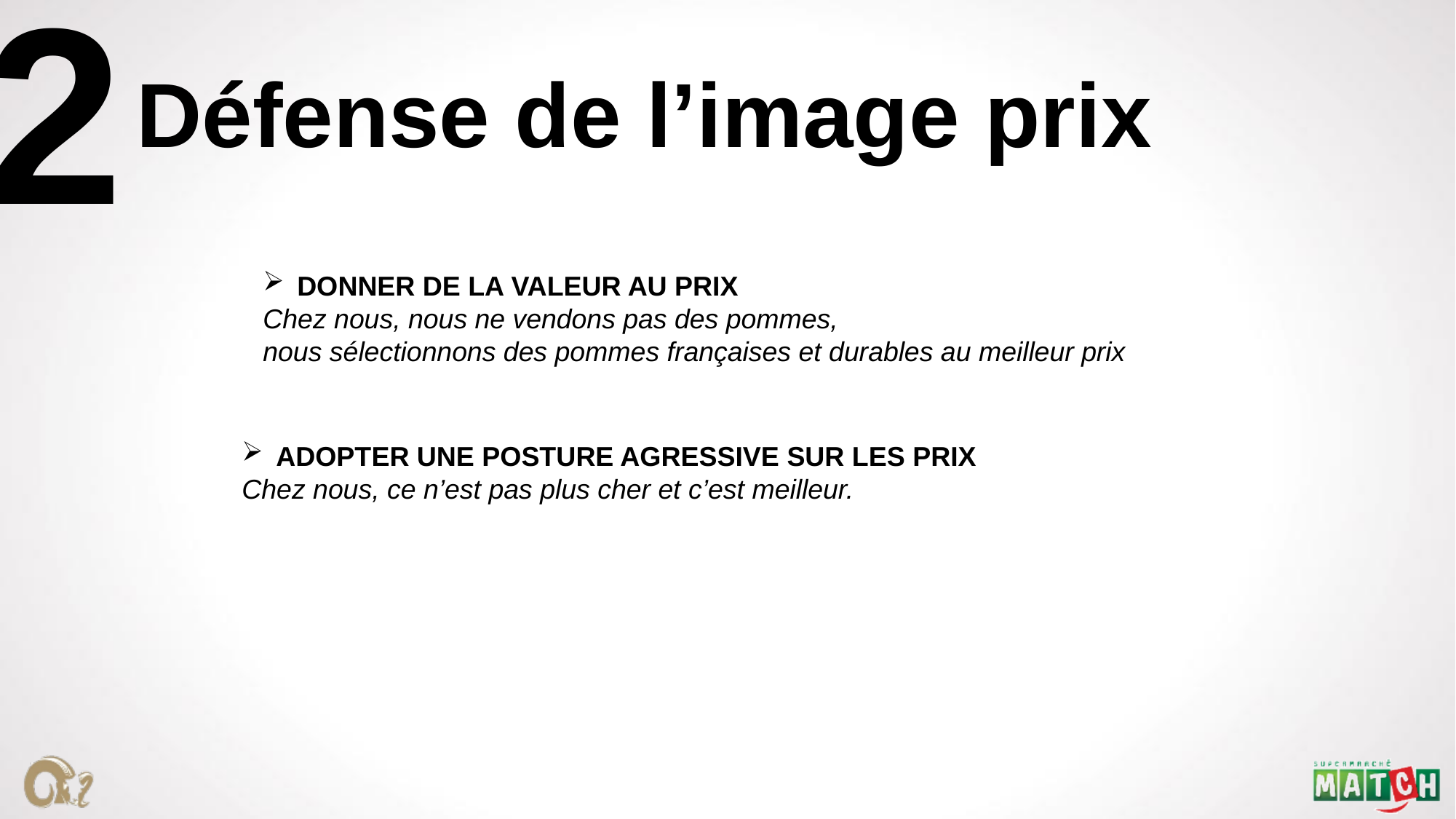

2
Défense de l’image prix
DONNER DE LA VALEUR AU PRIX
Chez nous, nous ne vendons pas des pommes,
nous sélectionnons des pommes françaises et durables au meilleur prix
ADOPTER UNE POSTURE AGRESSIVE SUR LES PRIX
Chez nous, ce n’est pas plus cher et c’est meilleur.